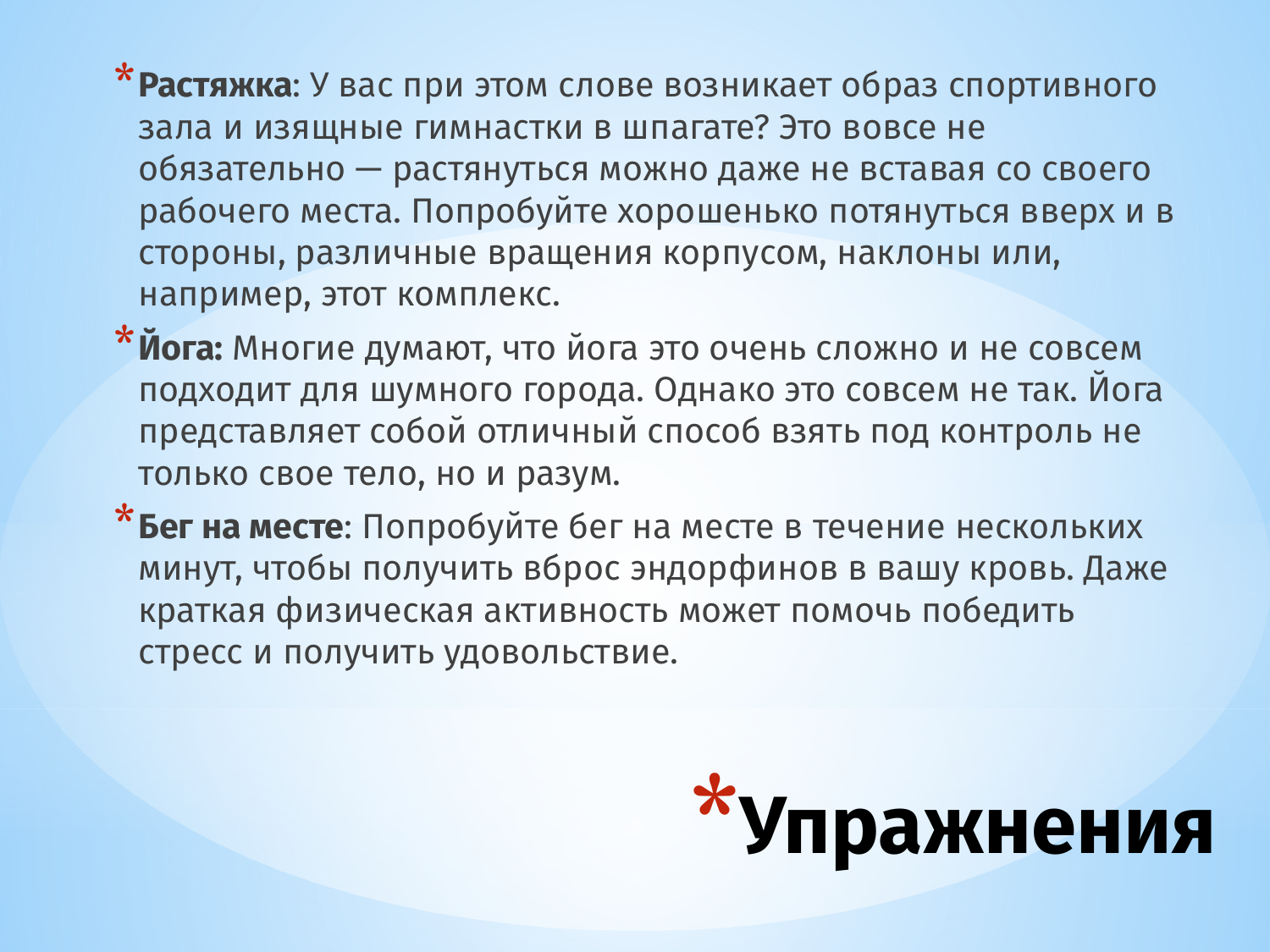

Растяжка: У вас при этом слове возникает образ спортивного зала и изящные гимнастки в шпагате? Это вовсе не обязательно — растянуться можно даже не вставая со своего рабочего места. Попробуйте хорошенько потянуться вверх и в стороны, различные вращения корпусом, наклоны или, например, этот комплекс.
Йога: Многие думают, что йога это очень сложно и не совсем подходит для шумного города. Однако это совсем не так. Йога представляет собой отличный способ взять под контроль не только свое тело, но и разум.
Бег на месте: Попробуйте бег на месте в течение нескольких минут, чтобы получить вброс эндорфинов в вашу кровь. Даже краткая физическая активность может помочь победить стресс и получить удовольствие.

# Упражнения